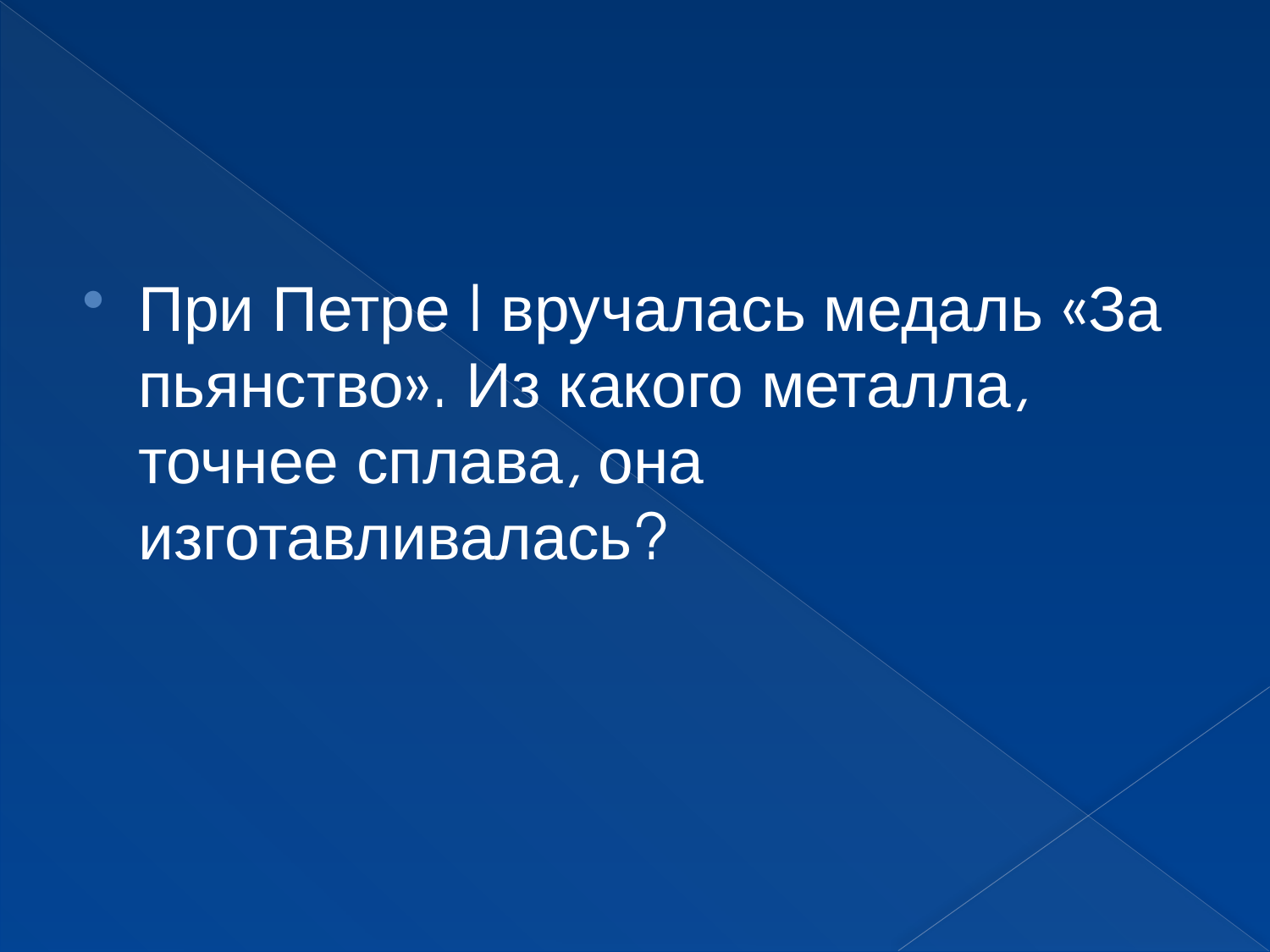

При Петре I вручалась медаль «За пьянство». Из какого металла, точнее сплава, она изготавливалась?